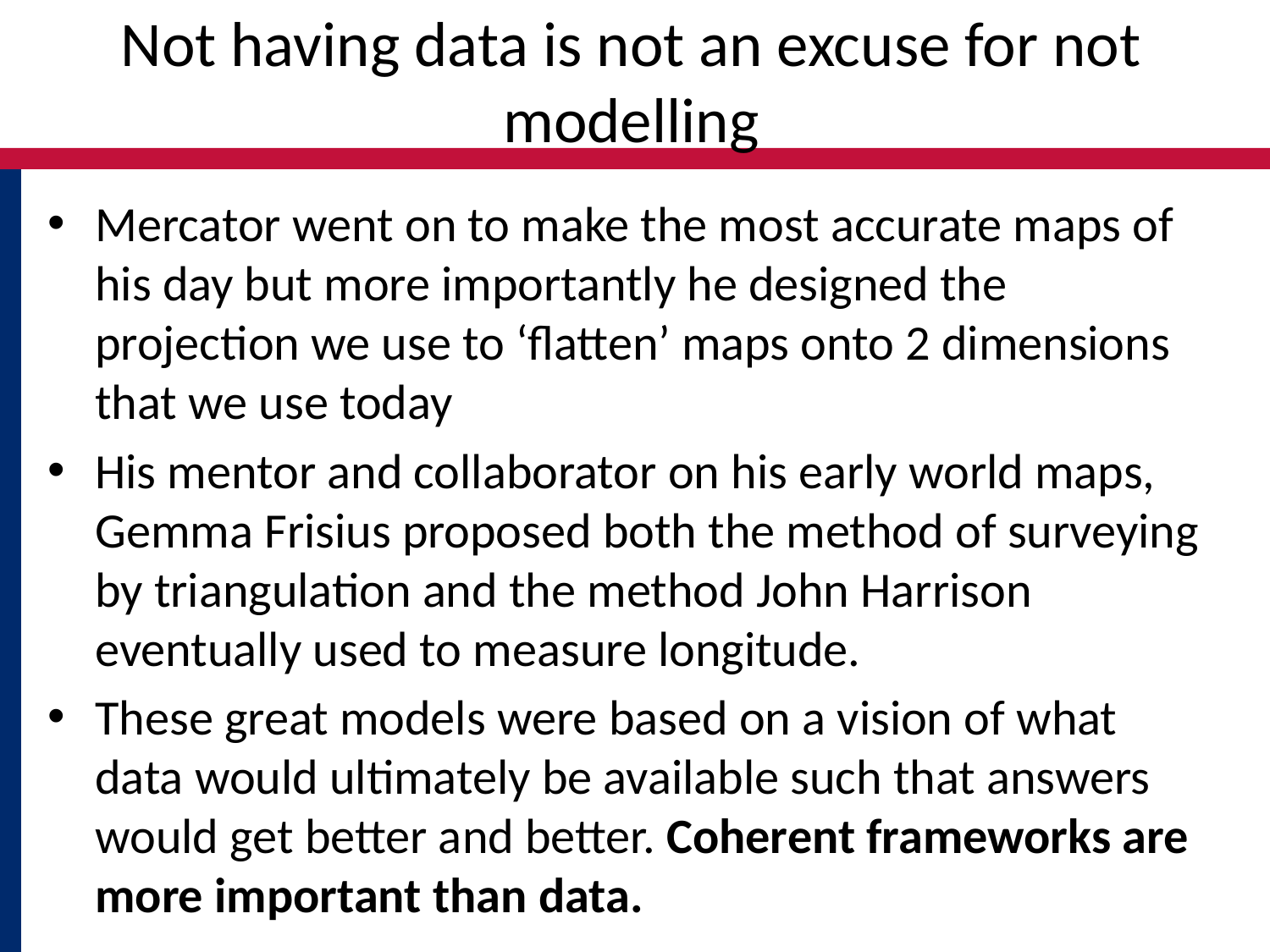

# Not having data is not an excuse for not modelling
Mercator went on to make the most accurate maps of his day but more importantly he designed the projection we use to ‘flatten’ maps onto 2 dimensions that we use today
His mentor and collaborator on his early world maps, Gemma Frisius proposed both the method of surveying by triangulation and the method John Harrison eventually used to measure longitude.
These great models were based on a vision of what data would ultimately be available such that answers would get better and better. Coherent frameworks are more important than data.